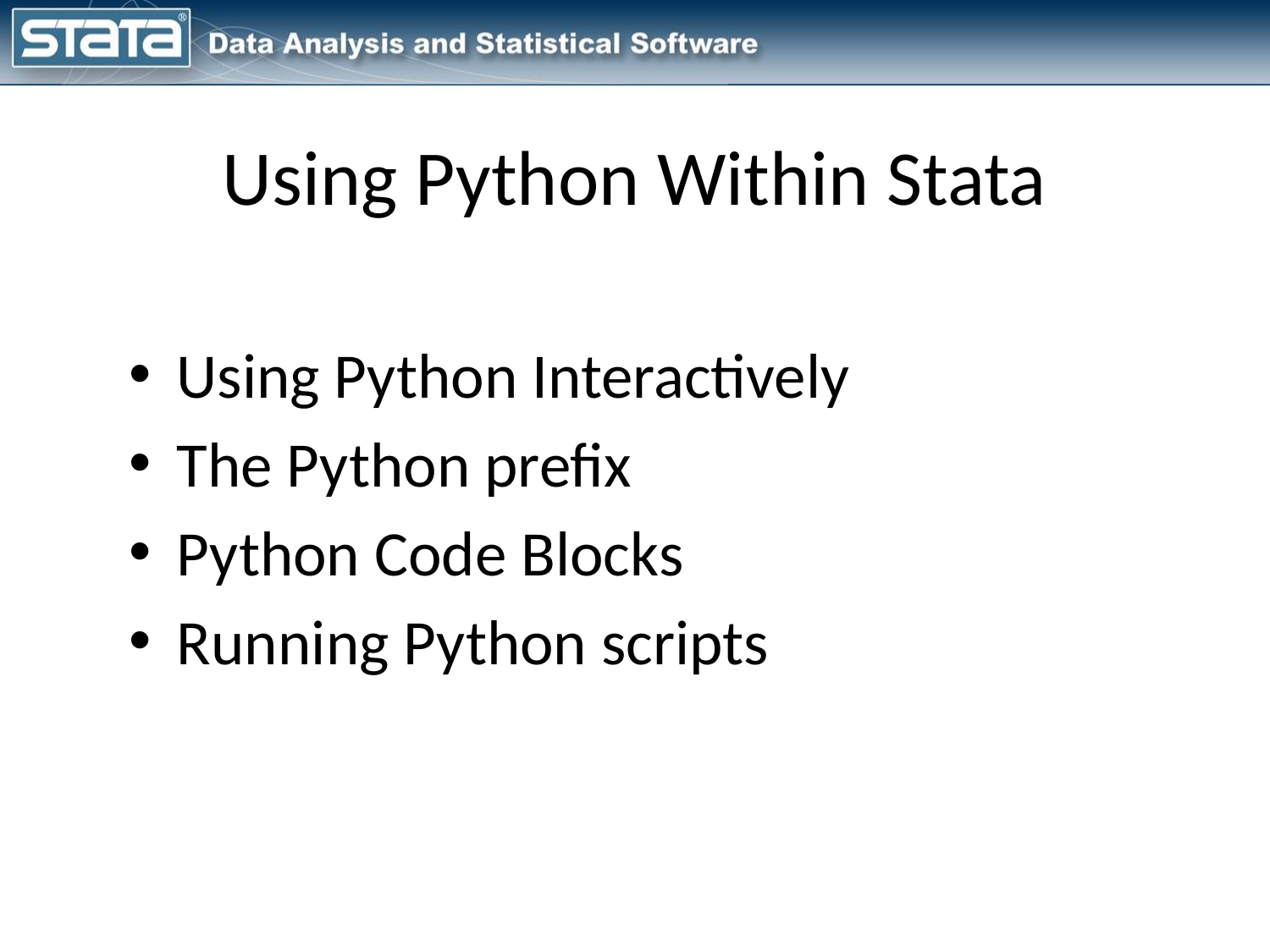

# Using Python Within Stata

Using Python Interactively
The Python prefix
Python Code Blocks
Running Python scripts